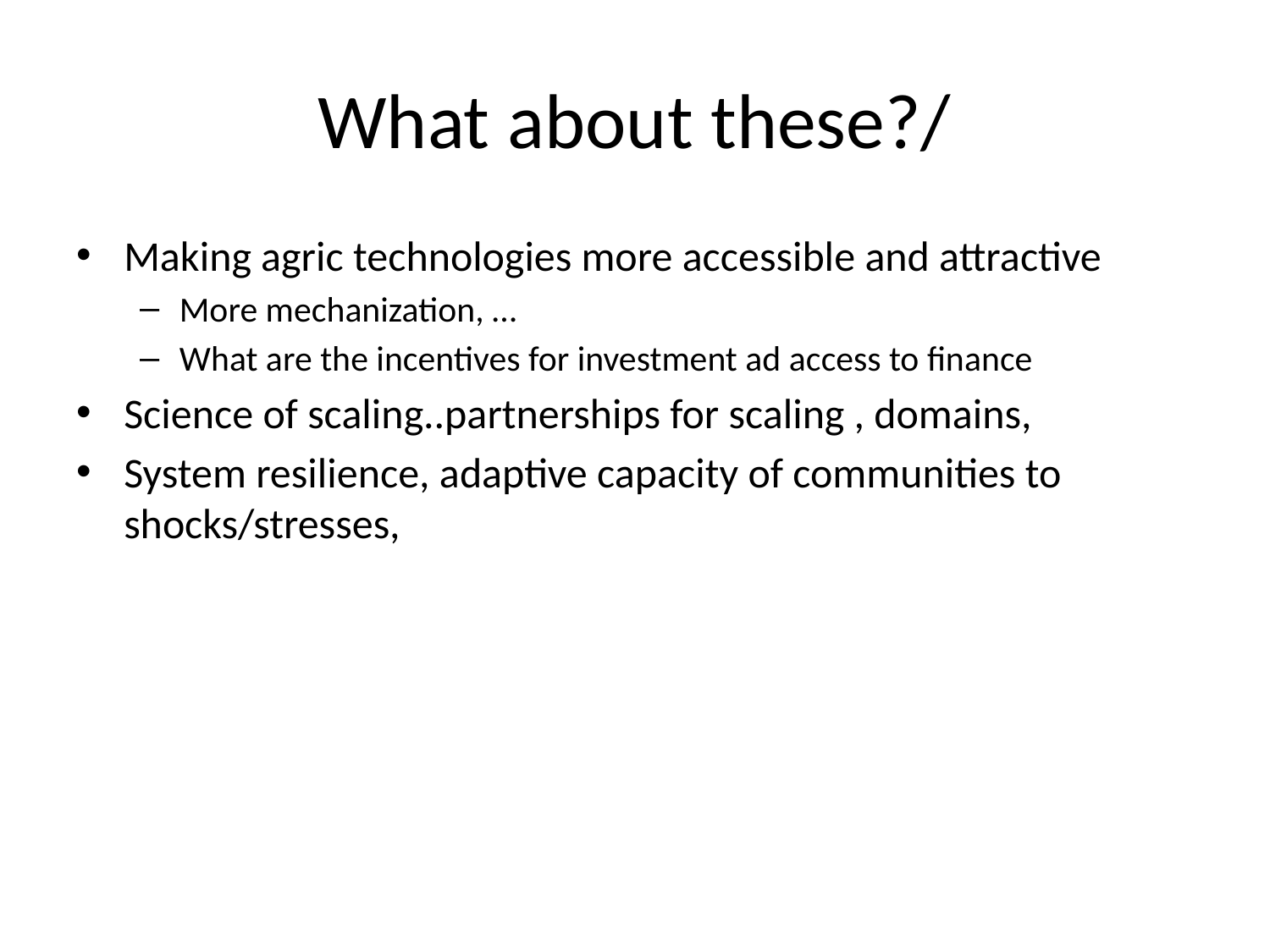

# What about these?/
Making agric technologies more accessible and attractive
More mechanization, …
What are the incentives for investment ad access to finance
Science of scaling..partnerships for scaling , domains,
System resilience, adaptive capacity of communities to shocks/stresses,